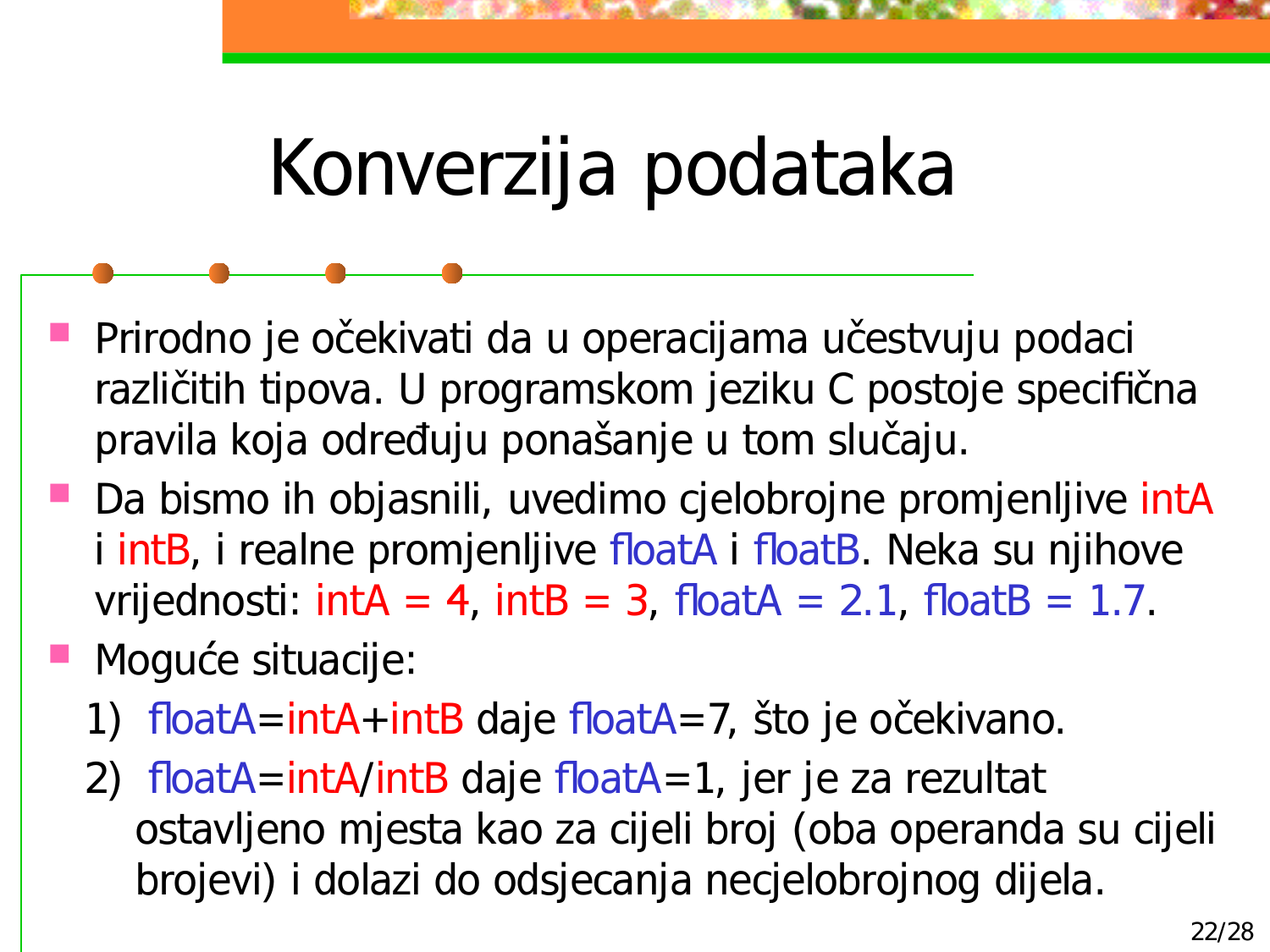

# Konverzija podataka
Prirodno je očekivati da u operacijama učestvuju podaci različitih tipova. U programskom jeziku C postoje specifična pravila koja određuju ponašanje u tom slučaju.
Da bismo ih objasnili, uvedimo cjelobrojne promjenljive intA i intB, i realne promjenljive floatA i floatB. Neka su njihove vrijednosti: intA = 4, intB = 3, floatA = 2.1, floatB = 1.7.
Moguće situacije:
 floatA=intA+intB daje floatA=7, što je očekivano.
 floatA=intA/intB daje floatA=1, jer je za rezultat ostavljeno mjesta kao za cijeli broj (oba operanda su cijeli brojevi) i dolazi do odsjecanja necjelobrojnog dijela.
22/28